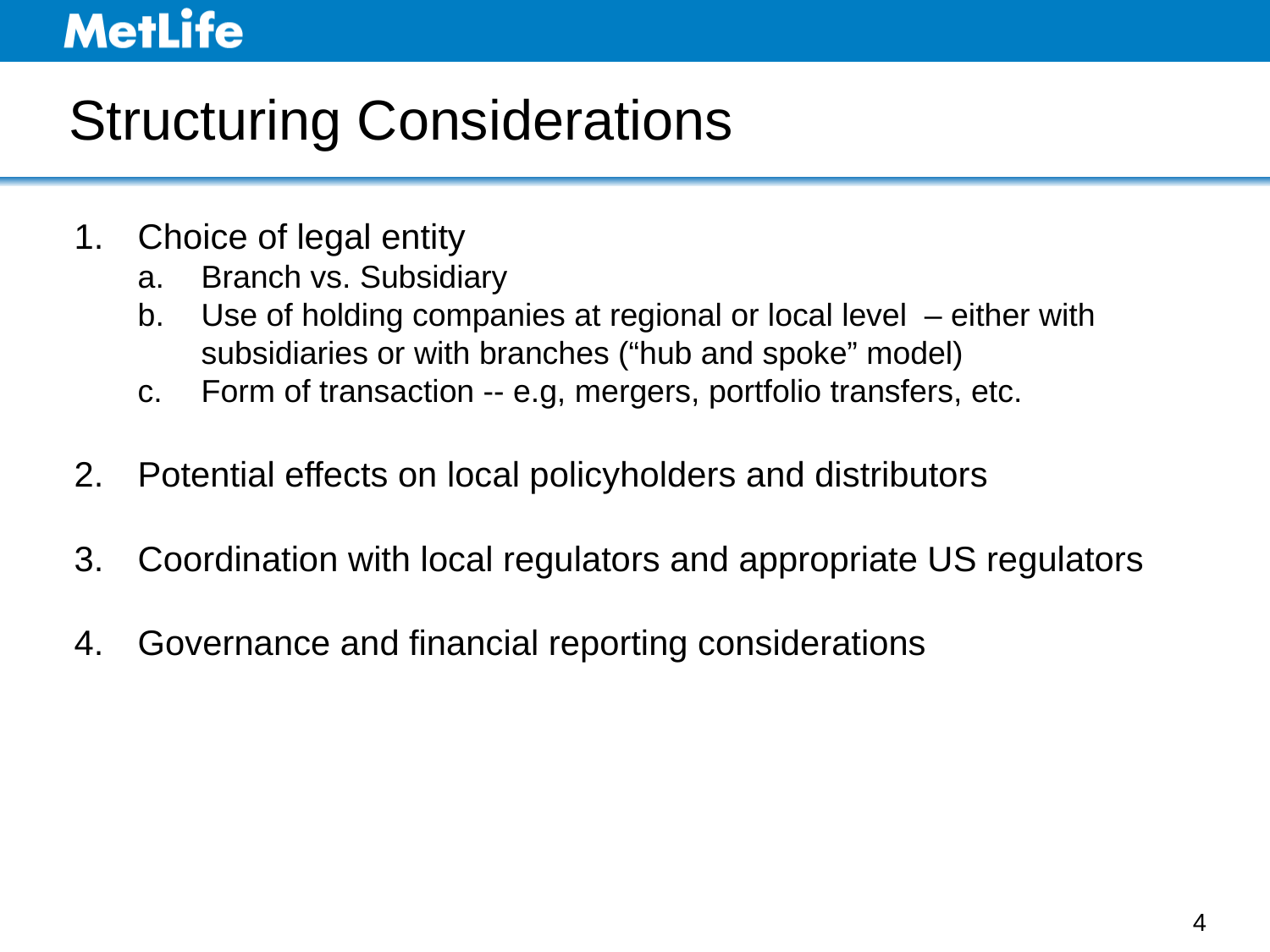

Structuring Considerations
Choice of legal entity
Branch vs. Subsidiary
Use of holding companies at regional or local level  – either with subsidiaries or with branches (“hub and spoke” model)
Form of transaction -- e.g, mergers, portfolio transfers, etc.

Potential effects on local policyholders and distributors

Coordination with local regulators and appropriate US regulators

Governance and financial reporting considerations

4